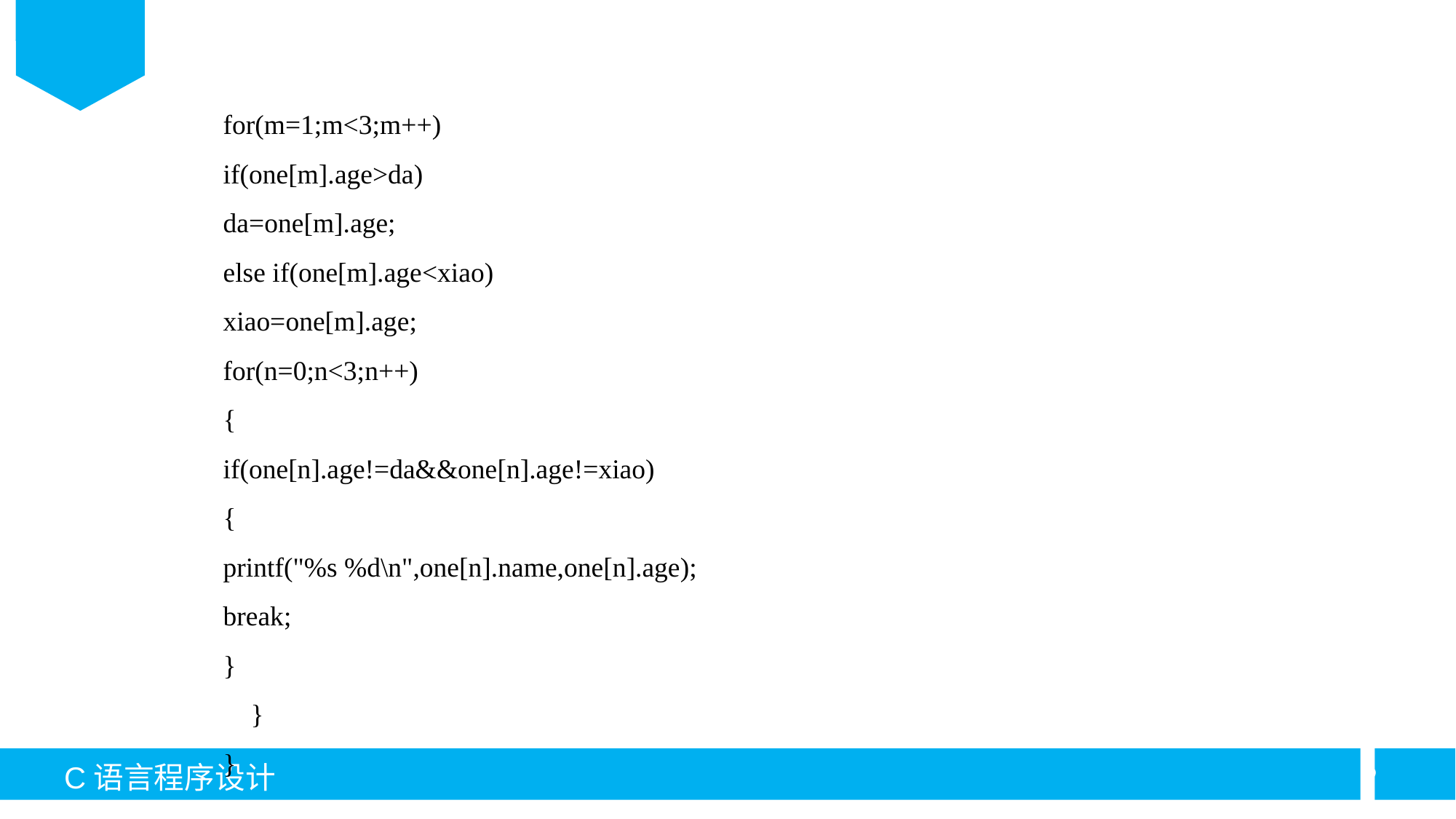

for(m=1;m<3;m++)
if(one[m].age>da)
da=one[m].age;
else if(one[m].age<xiao)
xiao=one[m].age;
for(n=0;n<3;n++)
{
if(one[n].age!=da&&one[n].age!=xiao)
{
printf("%s %d\n",one[n].name,one[n].age);
break;
}
    }
}